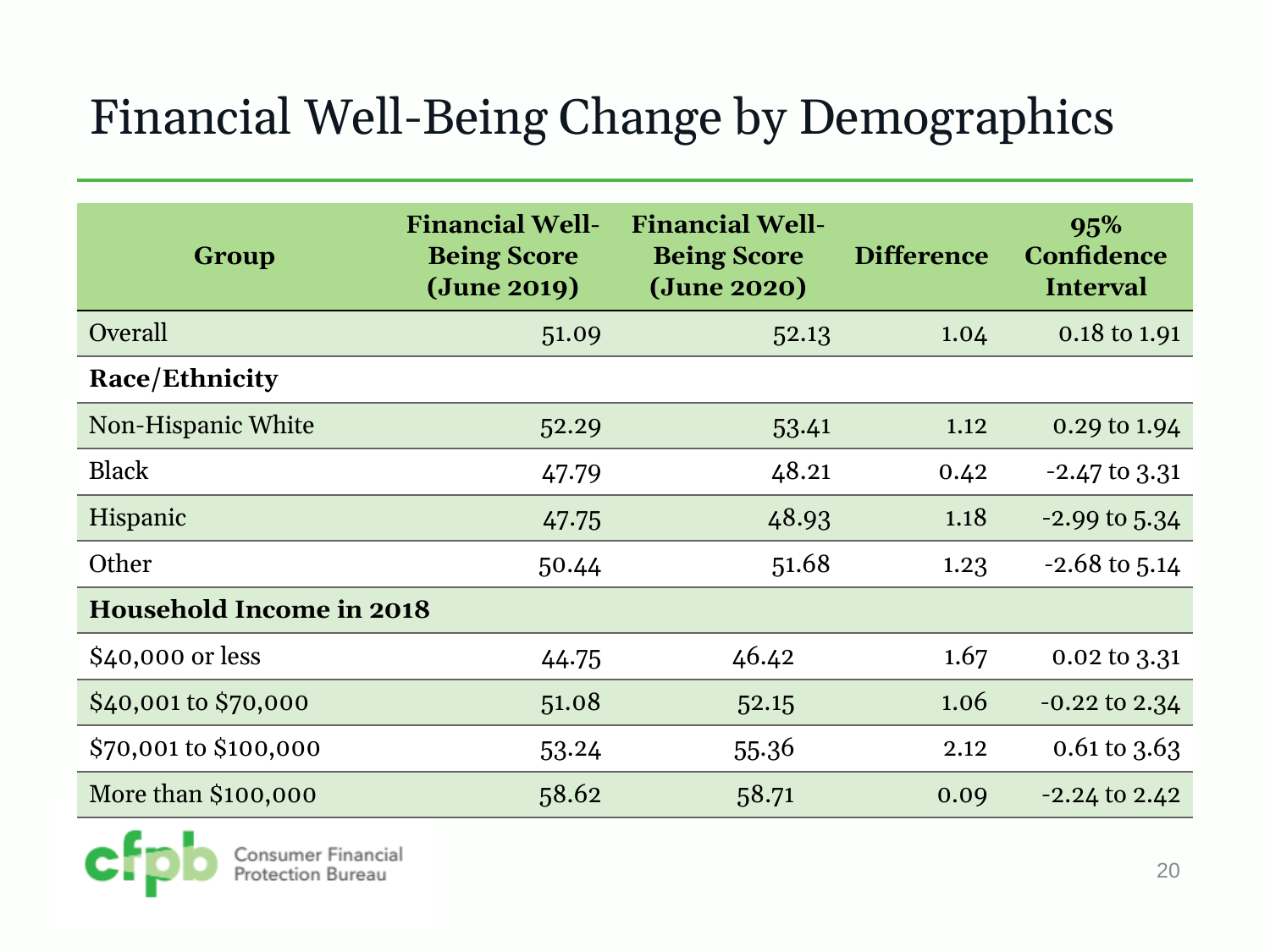

# Financial Well-Being Change by Demographics
| Group | Financial Well-Being Score (June 2019) | Financial Well-Being Score (June 2019) | Financial Well-Being Score (June 2020) | Difference | Difference | 95% Confidence Interval |
| --- | --- | --- | --- | --- | --- | --- |
| Overall | 51.09 | 51.09 | 52.13 | 1.04 | 1.04 | 0.18 to 1.91 |
| Race/Ethnicity | - | - | - | - | - | - |
| Non-Hispanic White | 52.29 | 52.29 | 53.41 | 1.12 | 1.12 | 0.29 to 1.94 |
| Black | 47.79 | 47.79 | 48.21 | 0.42 | 0.42 | -2.47 to 3.31 |
| Hispanic | 47.75 | 47.75 | 48.93 | 1.18 | 1.18 | -2.99 to 5.34 |
| Other | 50.44 | 50.44 | 51.68 | 1.23 | 1.23 | -2.68 to 5.14 |
| Household Income in 2018- |  |  |  |  |  |  |
| $40,000 or less |  | 44.75 | 46.42 | 1.67 |  | 0.02 to 3.31 |
| $40,001 to $70,000 |  | 51.08 | 52.15 | 1.06 |  | -0.22 to 2.34 |
| $70,001 to $100,000 |  | 53.24 | 55.36 | 2.12 |  | 0.61 to 3.63 |
| More than $100,000 |  | 58.62 | 58.71 | 0.09 |  | -2.24 to 2.42 |

20